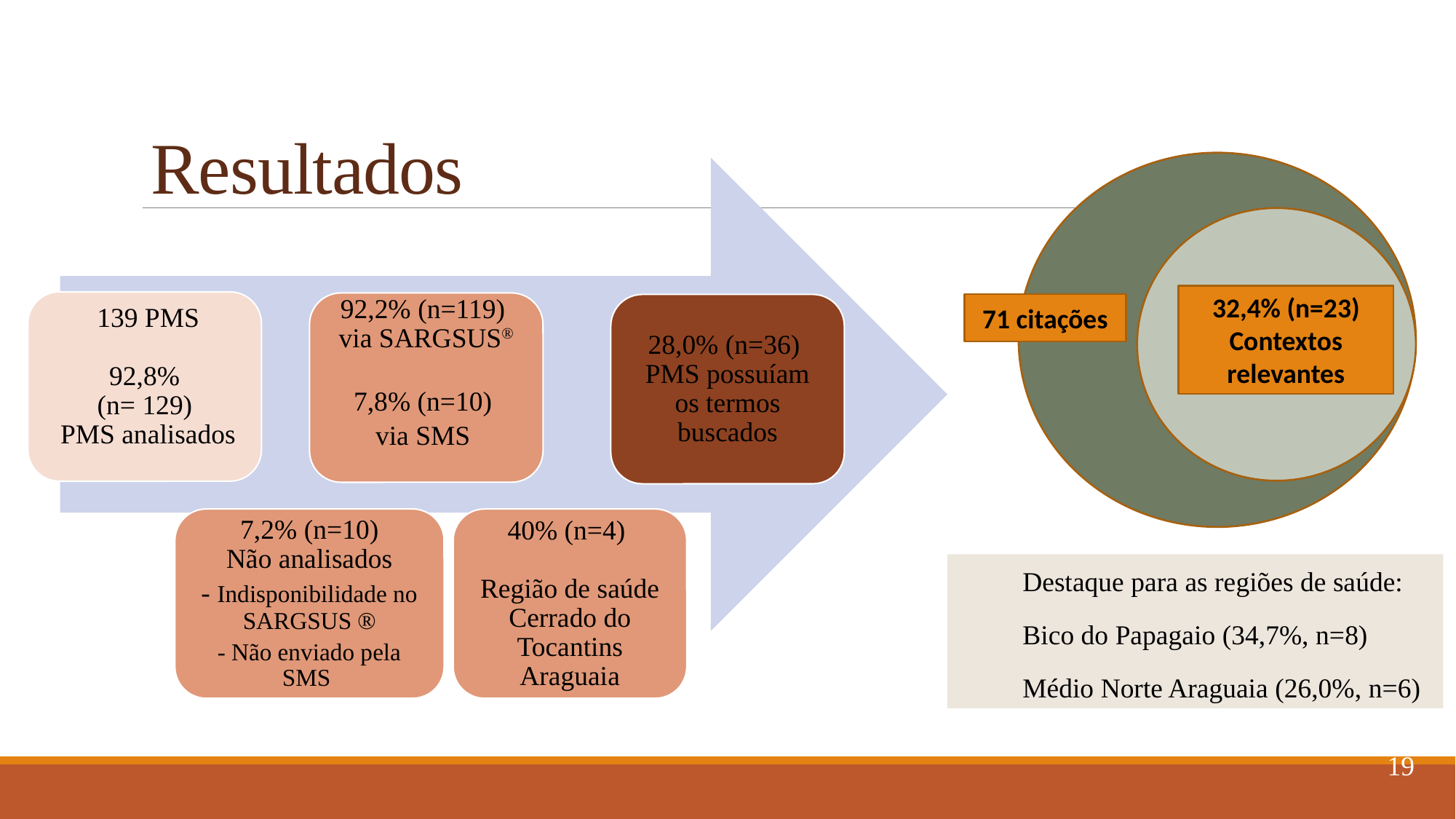

# Resultados

 139 PMS

92,8%
(n= 129)
 PMS analisados

32,4% (n=23)
Contextos relevantes
92,2% (n=119)  via SARGSUS®

7,8% (n=10)
via SMS

71 citações

28,0% (n=36)
PMS possuíam os termos buscados
7,2% (n=10)
Não analisados
- Indisponibilidade no SARGSUS ®
- Não enviado pela SMS
40% (n=4)

Região de saúde Cerrado do Tocantins Araguaia

Destaque para as regiões de saúde:
Bico do Papagaio (34,7%, n=8)
Médio Norte Araguaia (26,0%, n=6)
19